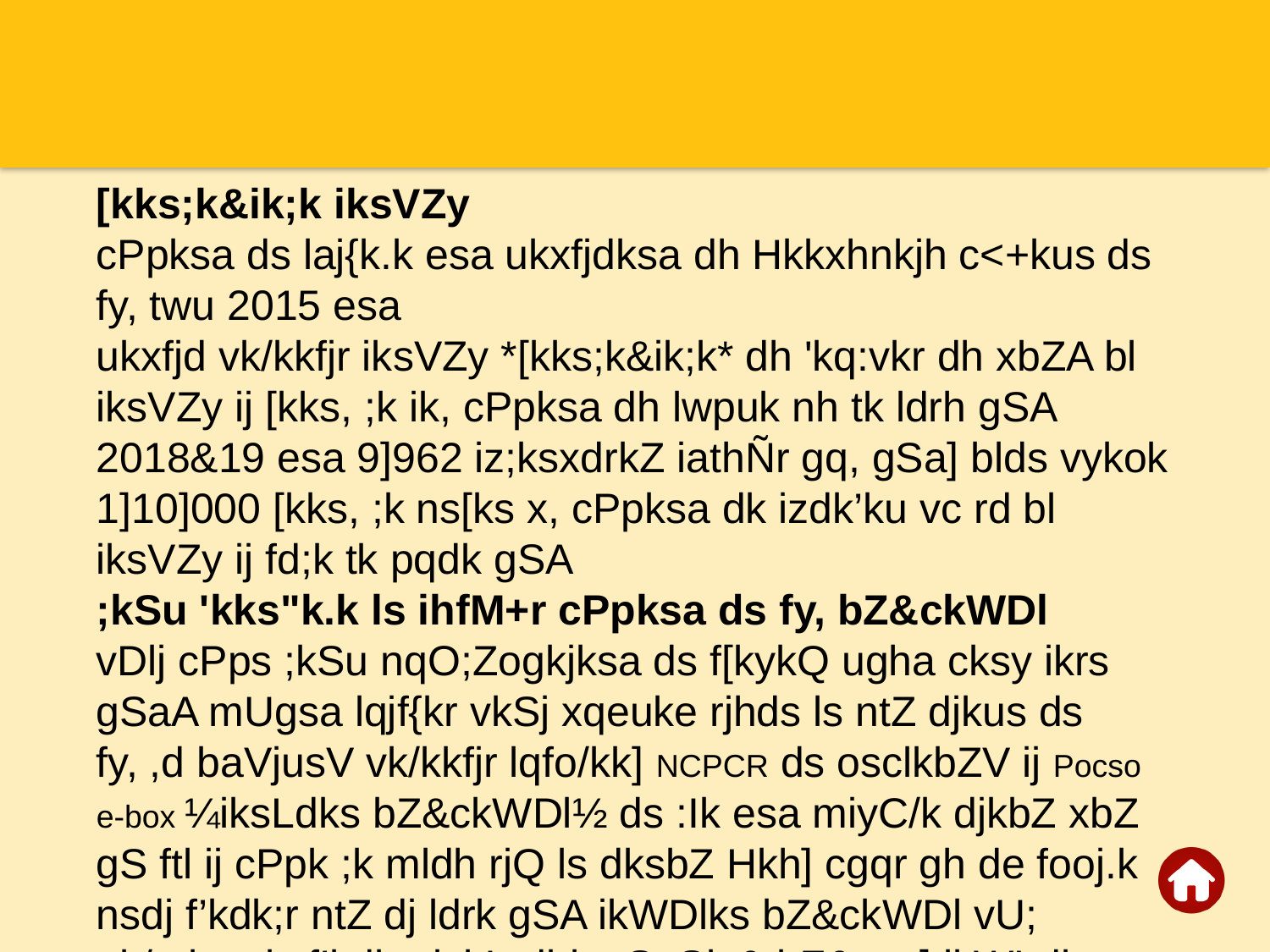

[kks;k&ik;k iksVZy
cPpksa ds laj{k.k esa ukxfjdksa dh Hkkxhnkjh c<+kus ds fy, twu 2015 esa
ukxfjd vk/kkfjr iksVZy *[kks;k&ik;k* dh 'kq:vkr dh xbZA bl iksVZy ij [kks, ;k ik, cPpksa dh lwpuk nh tk ldrh gSA 2018&19 esa 9]962 iz;ksxdrkZ iathÑr gq, gSa] blds vykok 1]10]000 [kks, ;k ns[ks x, cPpksa dk izdk’ku vc rd bl iksVZy ij fd;k tk pqdk gSA
;kSu 'kks"k.k ls ihfM+r cPpksa ds fy, bZ&ckWDl
vDlj cPps ;kSu nqO;Zogkjksa ds f[kykQ ugha cksy ikrs gSaA mUgsa lqjf{kr vkSj xqeuke rjhds ls ntZ djkus ds fy, ,d baVjusV vk/kkfjr lqfo/kk] NCPCR ds osclkbZV ij Pocso e-box ¼iksLdks bZ&ckWDl½ ds :Ik esa miyC/k djkbZ xbZ gS ftl ij cPpk ;k mldh rjQ ls dksbZ Hkh] cgqr gh de fooj.k nsdj f’kdk;r ntZ dj ldrk gSA ikWDlks bZ&ckWDl vU; ek/;eksa ls f’kdk;r izkIr djrk gS tSls& bZ&esy] ikWLdks bZ&cVu ¼Pocso e-button½ vkfnA